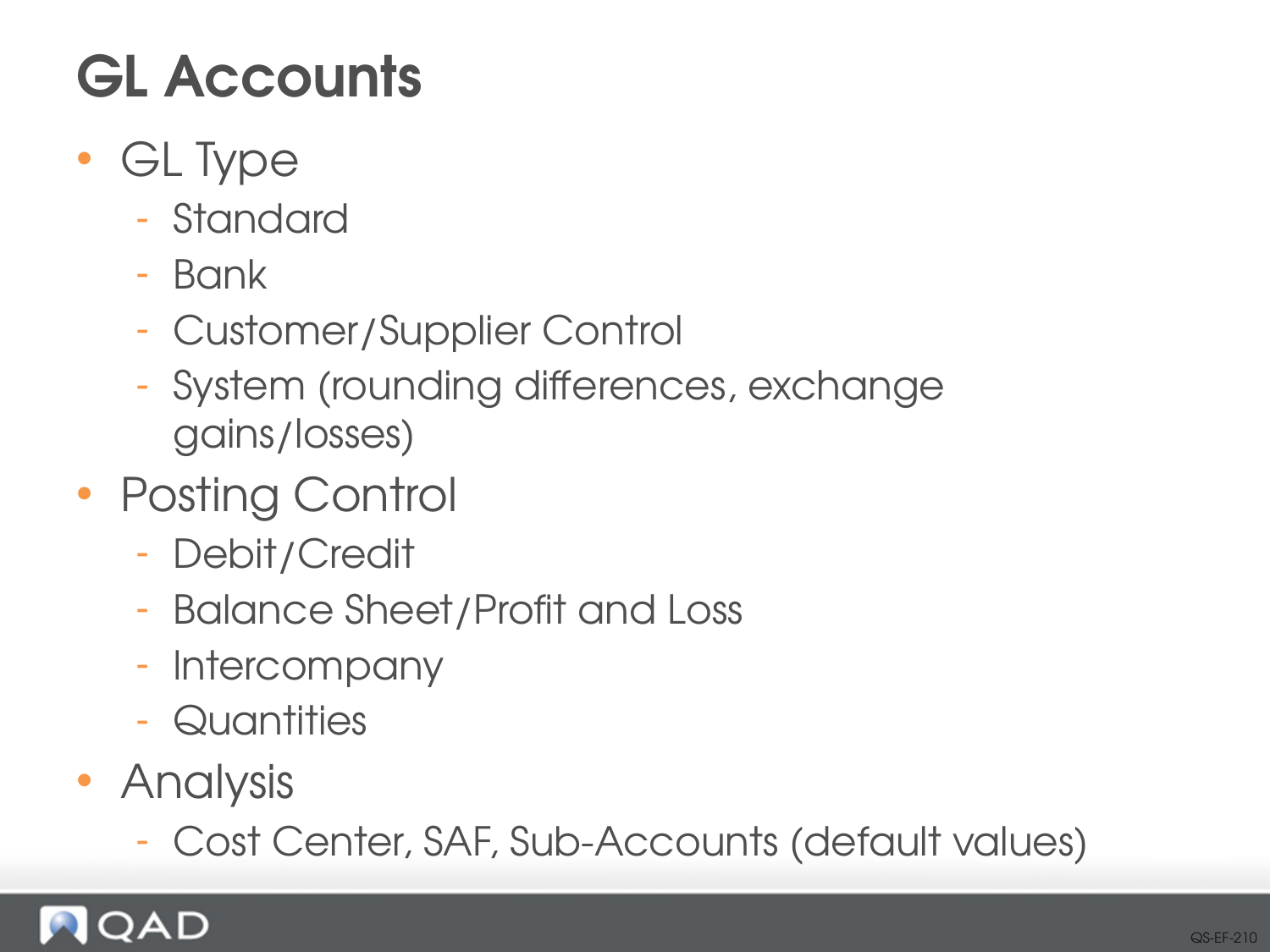

# GL Accounts
GL Type
Standard
Bank
Customer/Supplier Control
System (rounding differences, exchange gains/losses)
Posting Control
Debit/Credit
Balance Sheet/Profit and Loss
Intercompany
Quantities
Analysis
Cost Center, SAF, Sub-Accounts (default values)

QS-EF-210